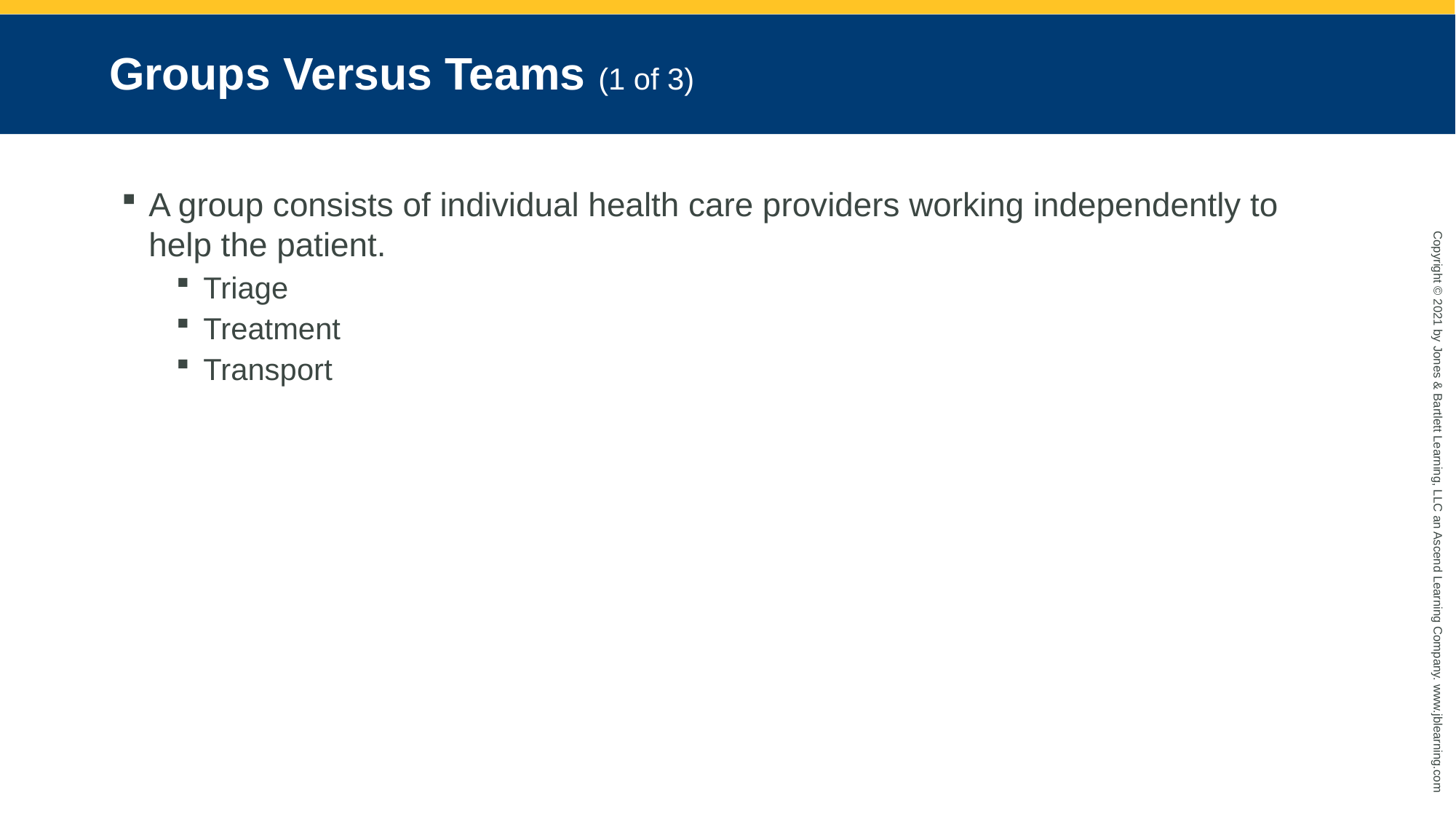

# Groups Versus Teams (1 of 3)
A group consists of individual health care providers working independently to help the patient.
Triage
Treatment
Transport